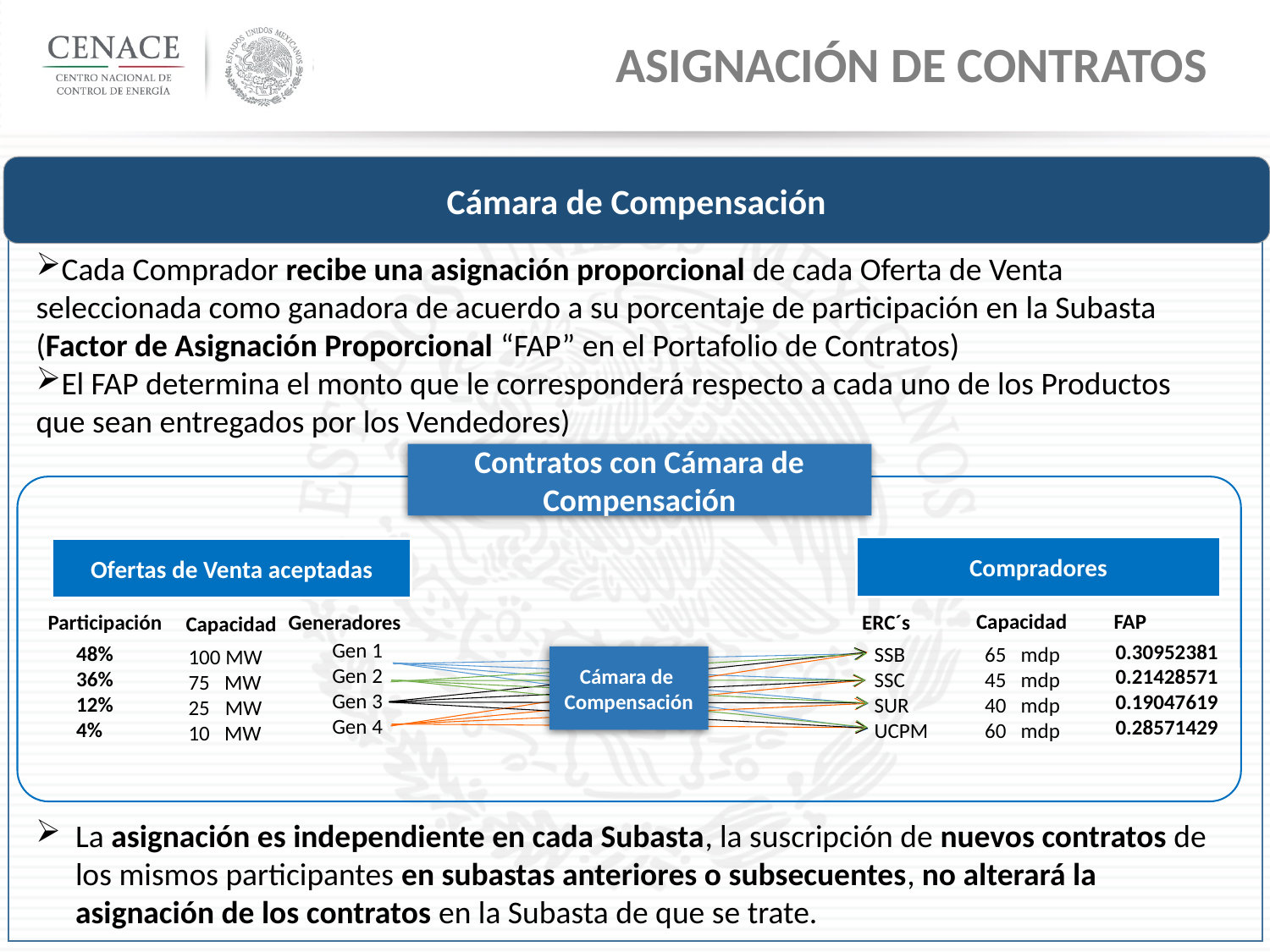

Asignación de Contratos
Cámara de Compensación

Cada Comprador recibe una asignación proporcional de cada Oferta de Venta seleccionada como ganadora de acuerdo a su porcentaje de participación en la Subasta (Factor de Asignación Proporcional “FAP” en el Portafolio de Contratos)
El FAP determina el monto que le corresponderá respecto a cada uno de los Productos que sean entregados por los Vendedores)

Contratos con Cámara de Compensación

Compradores
Ofertas de Venta aceptadas
Capacidad
FAP
ERC´s
Participación

Generadores
Capacidad
Cámara de
Compensación
Gen 1
Gen 2
Gen 3
Gen 4
0.30952381
0.21428571
0.19047619
0.28571429
48%
36%
12%
4%
65   mdp
45   mdp
40   mdp
60   mdp
SSB
SSC
SUR
UCPM
100 MW
75   MW
 MW
10   MW
La asignación es independiente en cada Subasta, la suscripción de nuevos contratos de los mismos participantes en subastas anteriores o subsecuentes, no alterará la asignación de los contratos en la Subasta de que se trate.

19